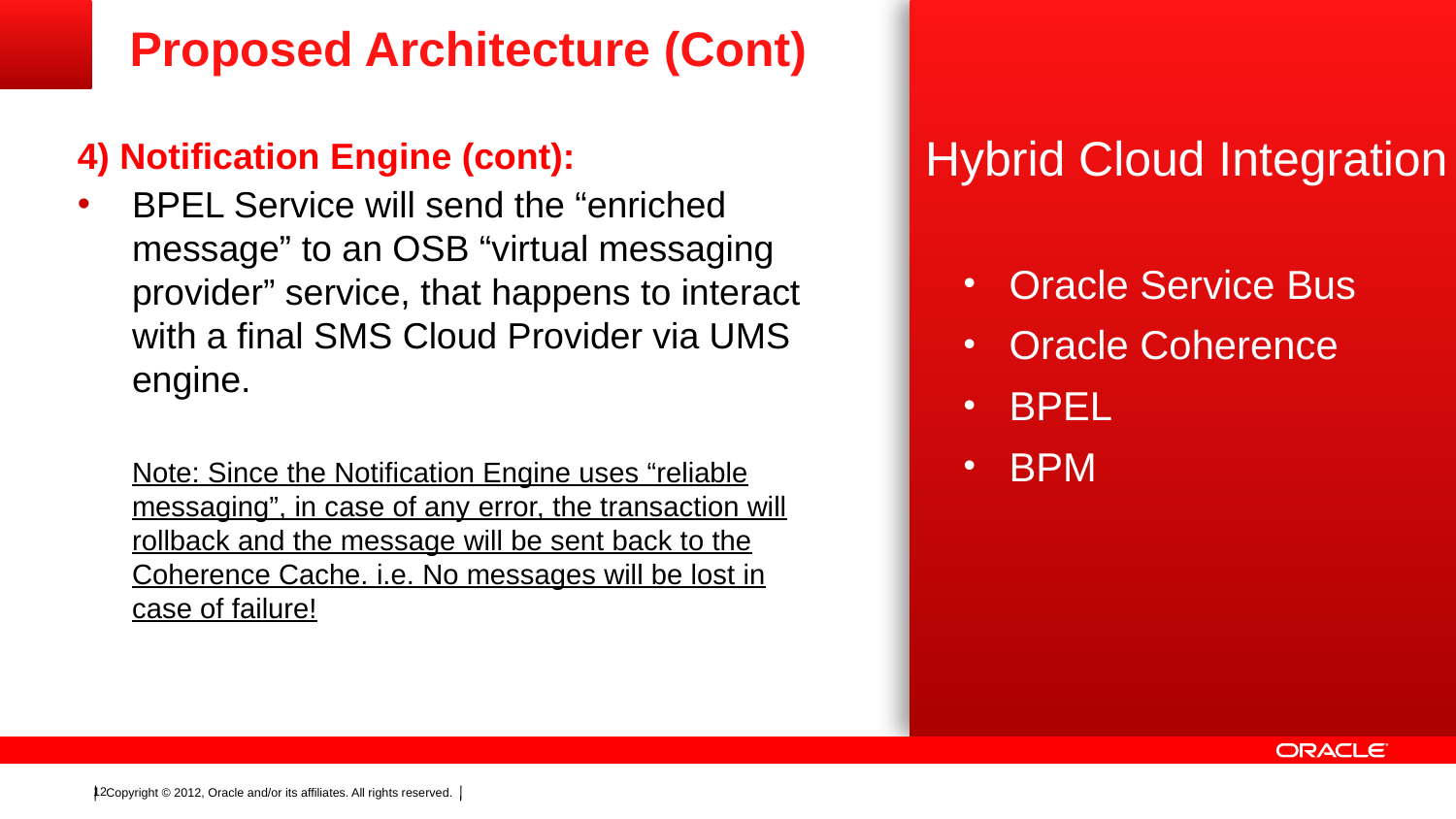

Proposed Architecture (Cont)

4) Notification Engine (cont):
BPEL Service will send the “enriched message” to an OSB “virtual messaging provider” service, that happens to interact with a final SMS Cloud Provider via UMS engine.

	Note: Since the Notification Engine uses “reliable messaging”, in case of any error, the transaction will rollback and the message will be sent back to the Coherence Cache. i.e. No messages will be lost in case of failure!

Hybrid Cloud Integration

 Oracle Service Bus
 Oracle Coherence
 BPEL
 BPM